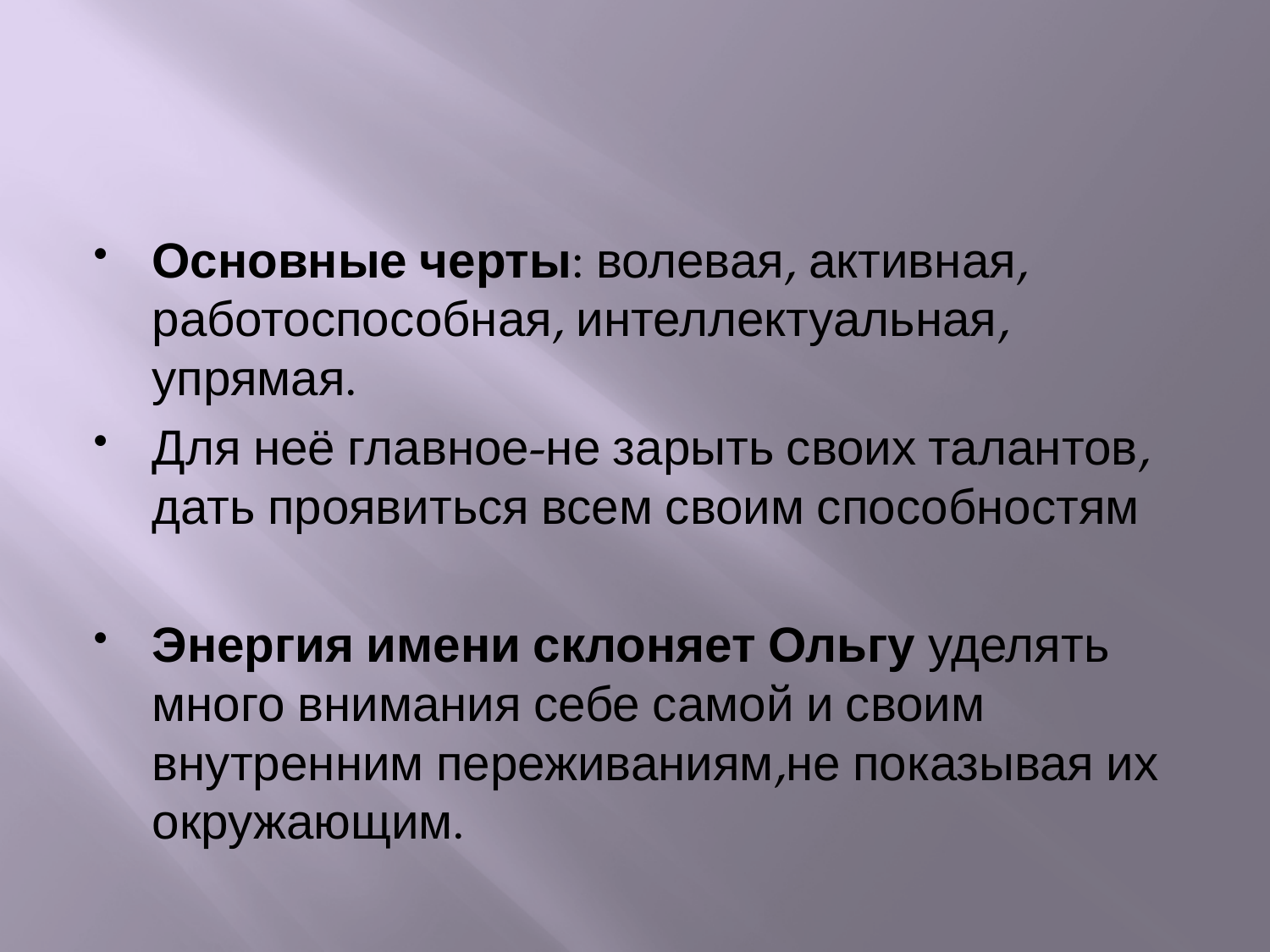

#
Основные черты: волевая, активная, работоспособная, интеллектуальная, упрямая.
Для неё главное-не зарыть своих талантов, дать проявиться всем своим способностям

Энергия имени склоняет Ольгу уделять много внимания себе самой и своим внутренним переживаниям,не показывая их окружающим.